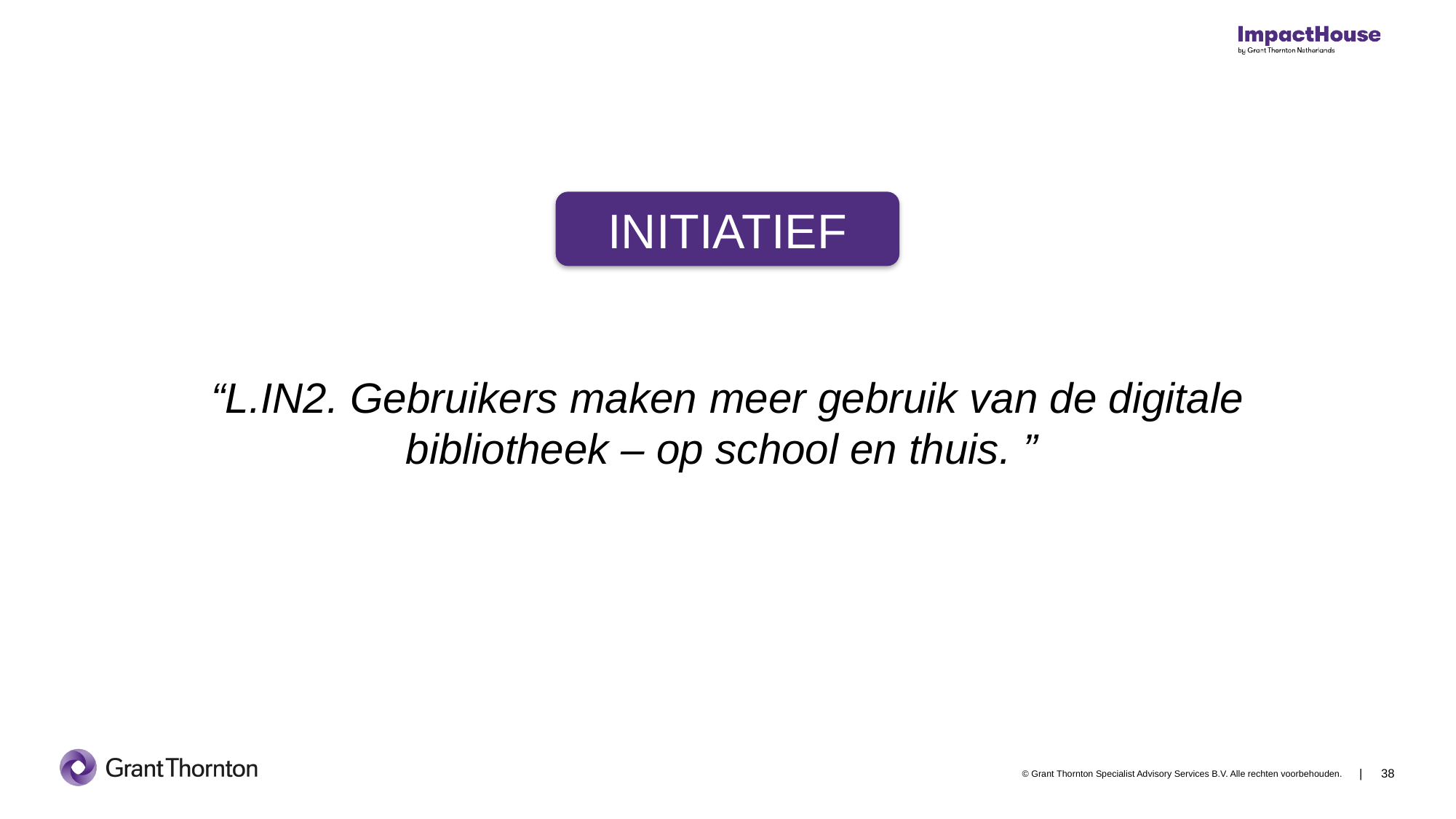

INITIATIEF
“L.IN2. Gebruikers maken meer gebruik van de digitale bibliotheek – op school en thuis. ”
38
38